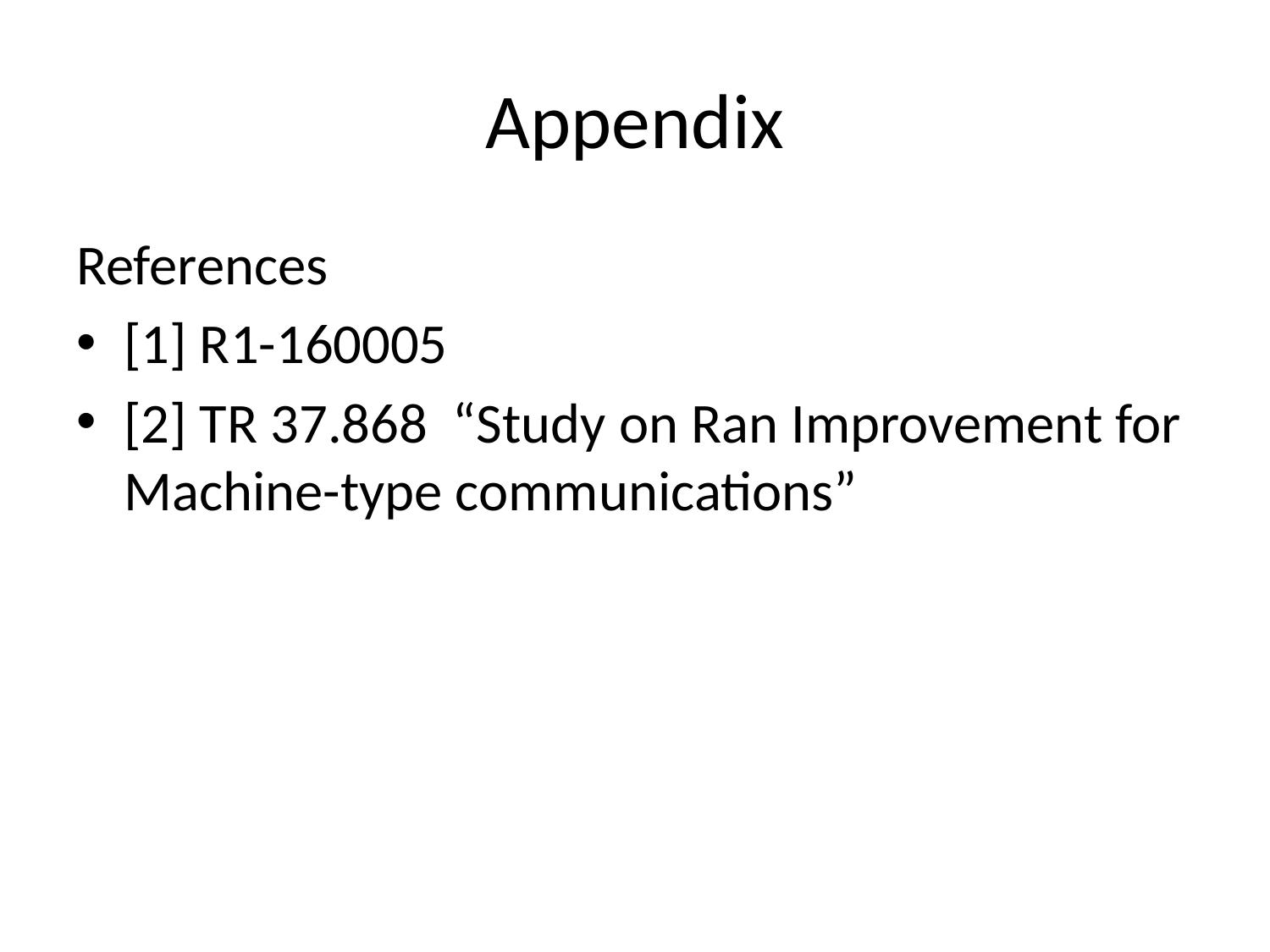

# Appendix
References
[1] R1-160005
[2] TR 37.868  “Study on Ran Improvement for Machine-type communications”